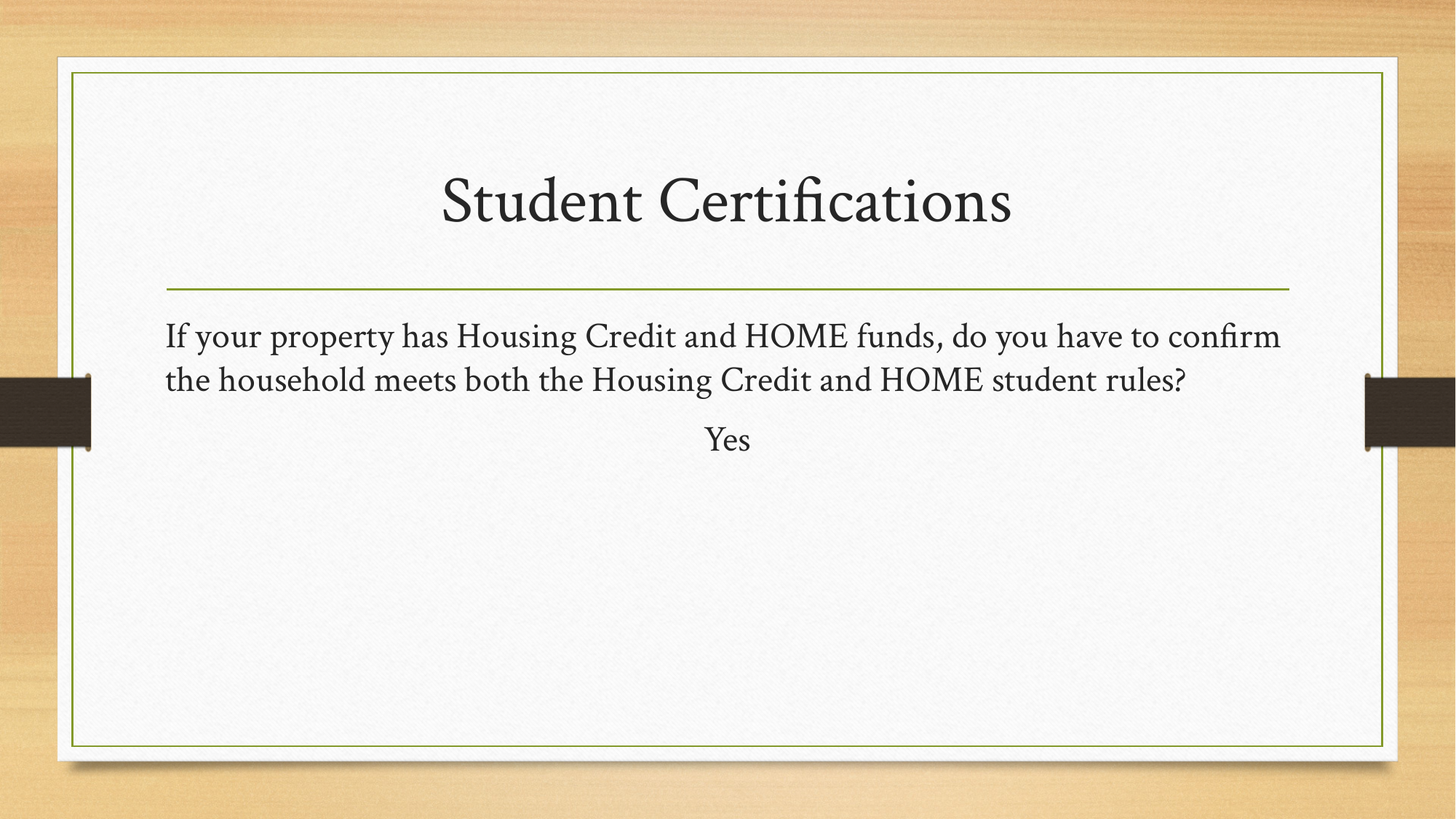

# Student Certifications
If your property has Housing Credit and HOME funds, do you have to confirm the household meets both the Housing Credit and HOME student rules?
Yes